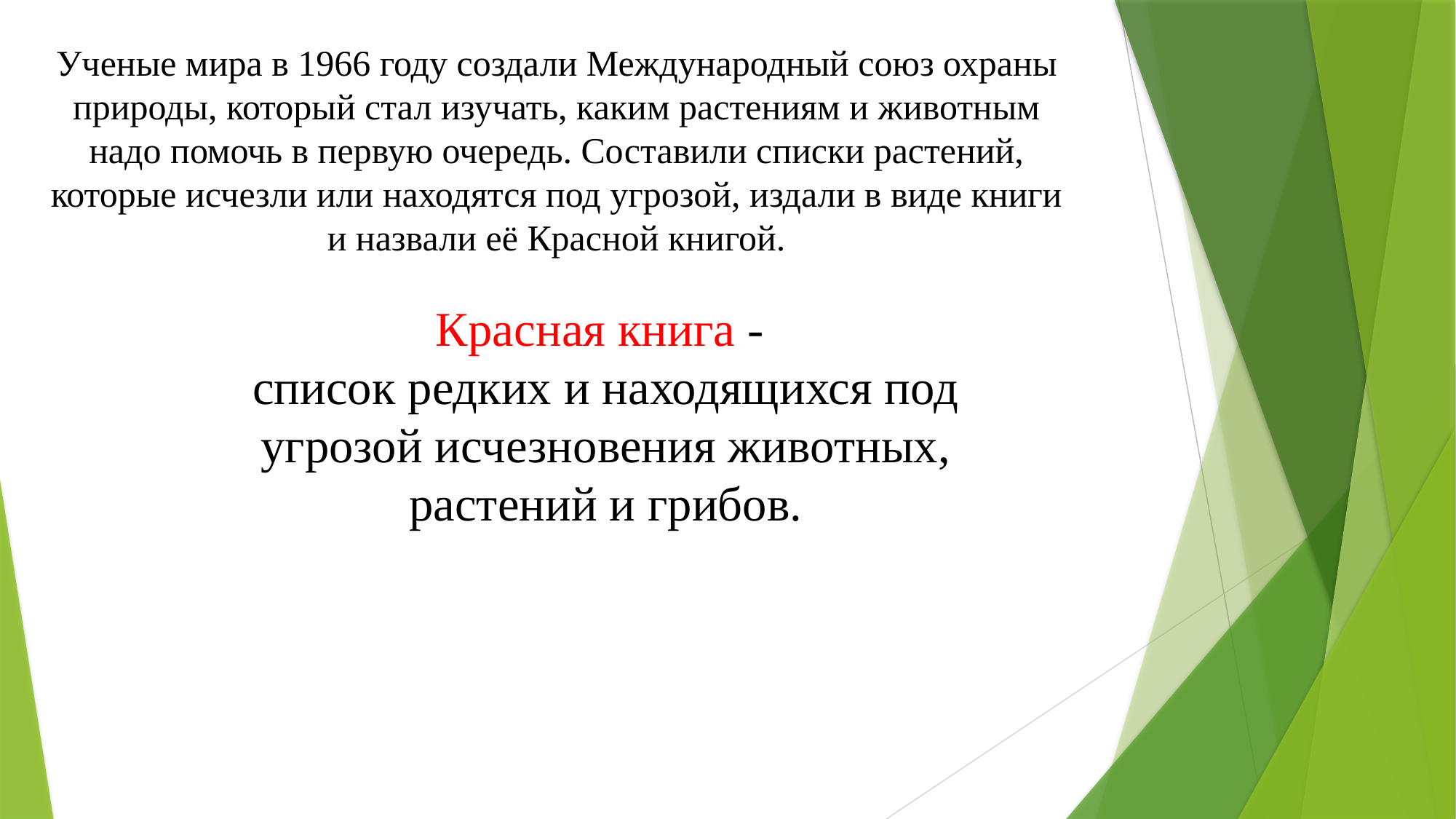

Ученые мира в 1966 году создали Международный союз охраны природы, который стал изучать, каким растениям и животным надо помочь в первую очередь. Составили списки растений, которые исчезли или находятся под угрозой, издали в виде книги и назвали её Красной книгой.
Красная книга -
список редких и находящихся под
угрозой исчезновения животных,
растений и грибов.